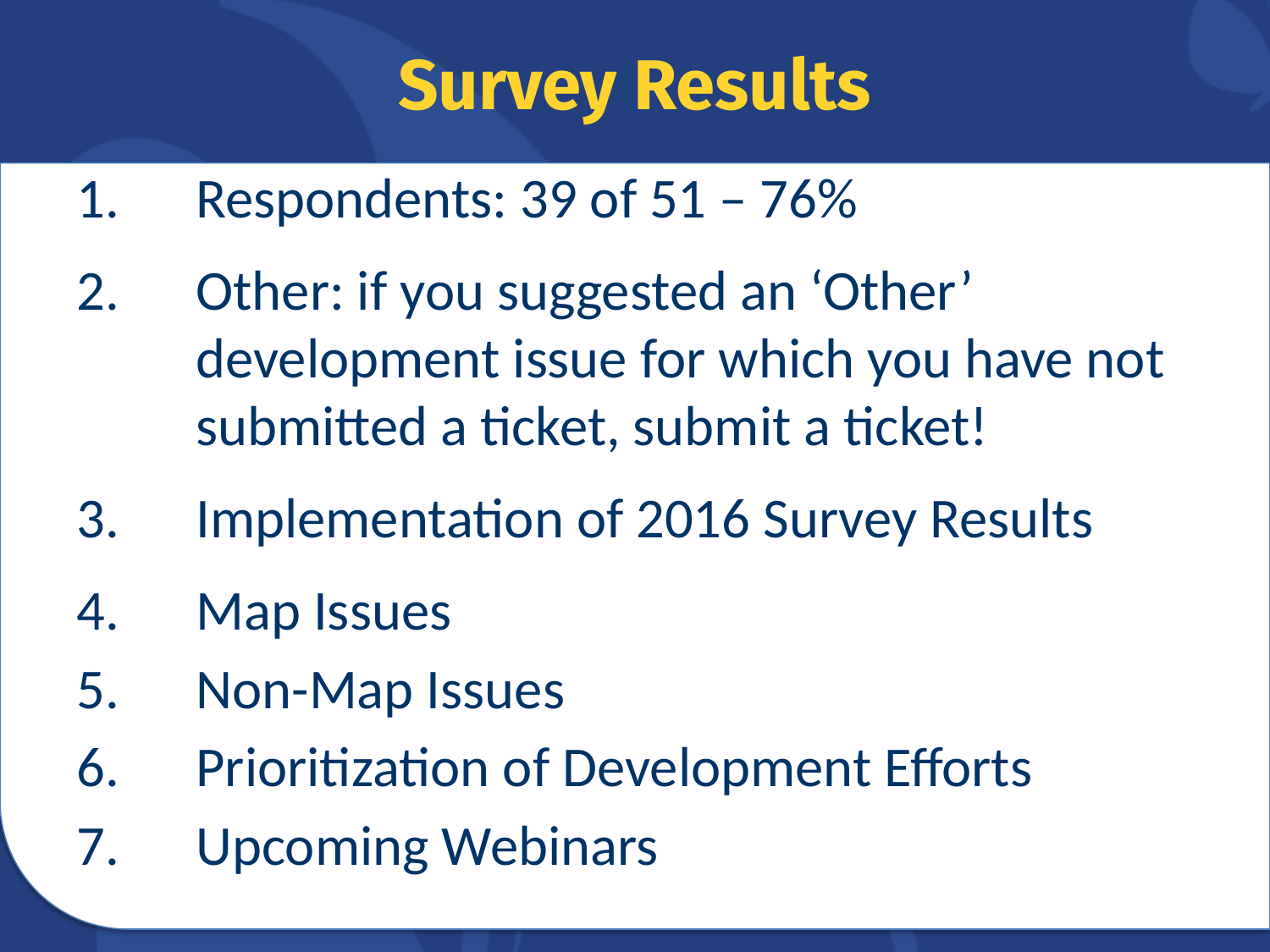

# Survey Results
Respondents: 39 of 51 – 76%
Other: if you suggested an ‘Other’ development issue for which you have not submitted a ticket, submit a ticket!
Implementation of 2016 Survey Results
Map Issues
Non-Map Issues
Prioritization of Development Efforts
Upcoming Webinars